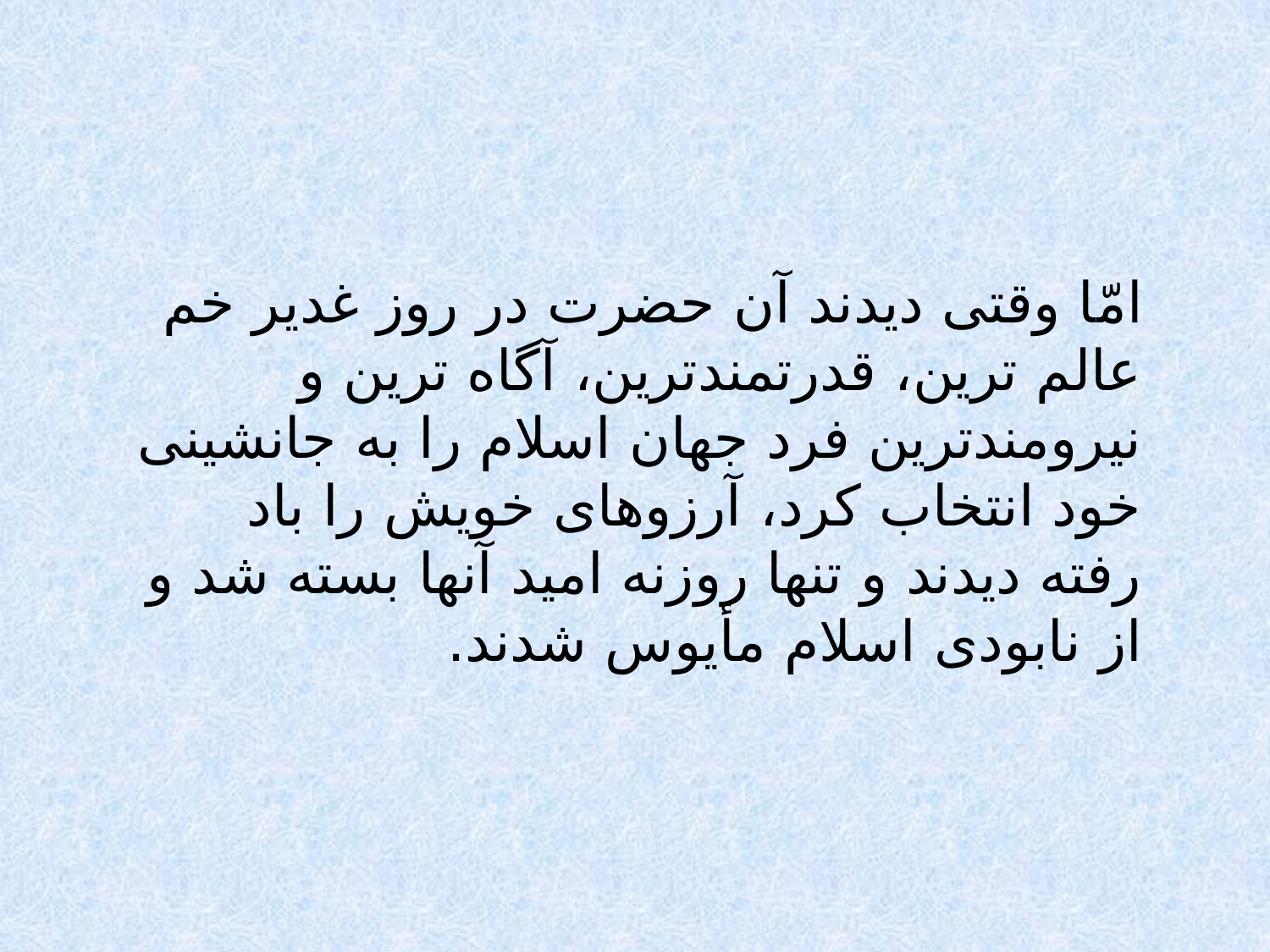

امّا وقتى ديدند آن حضرت در روز غدير خم عالم ترين، قدرتمندترين، آگاه ترين و نيرومندترين فرد جهان اسلام را به جانشينى خود انتخاب كرد، آرزوهاى خويش را باد رفته ديدند و تنها روزنه اميد آنها بسته شد و از نابودى اسلام مأيوس شدند.